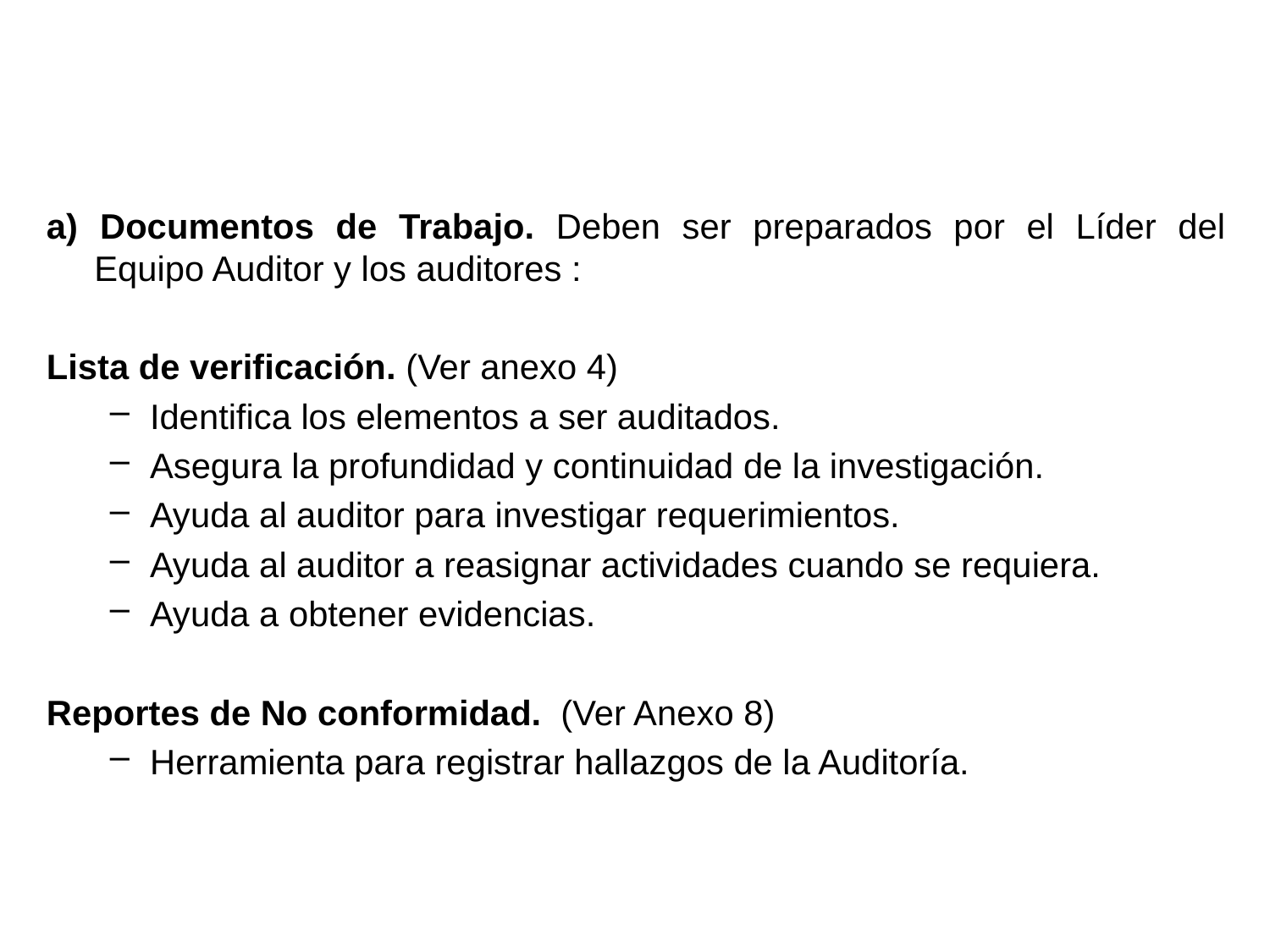

# 7. PREPARACIÓN DE LA AUDITORÍA FASE 2
a) Documentos de Trabajo. Deben ser preparados por el Líder del Equipo Auditor y los auditores :

Lista de verificación. (Ver anexo 4)
Identifica los elementos a ser auditados.
Asegura la profundidad y continuidad de la investigación.
Ayuda al auditor para investigar requerimientos.
Ayuda al auditor a reasignar actividades cuando se requiera.
Ayuda a obtener evidencias.

Reportes de No conformidad.  (Ver Anexo 8)
Herramienta para registrar hallazgos de la Auditoría.